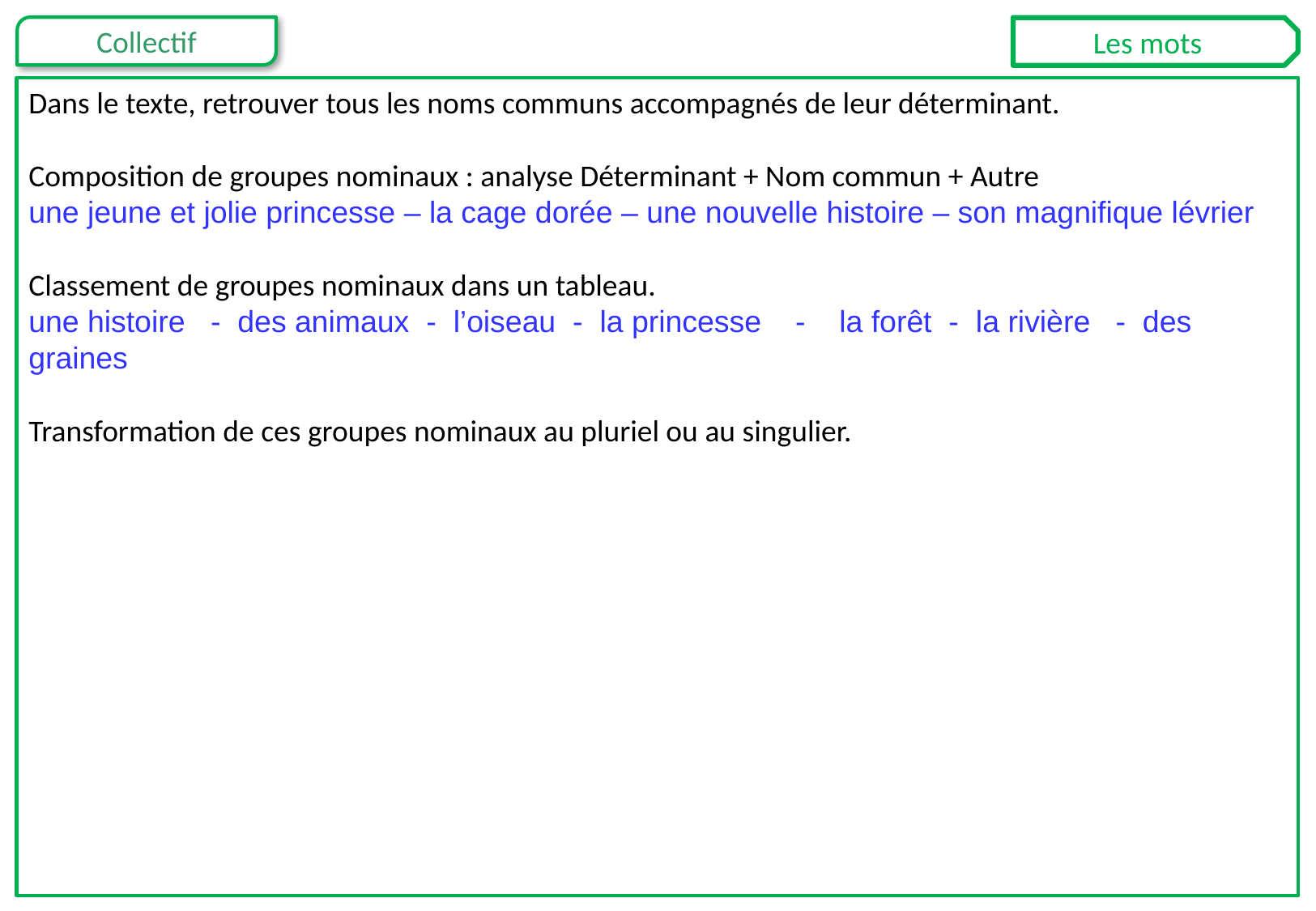

Les mots
Dans le texte, retrouver tous les noms communs accompagnés de leur déterminant.

Composition de groupes nominaux : analyse Déterminant + Nom commun + Autre
une jeune et jolie princesse – la cage dorée – une nouvelle histoire – son magnifique lévrier

Classement de groupes nominaux dans un tableau.
une histoire   -  des animaux  -  l’oiseau  -  la princesse    -    la forêt  -  la rivière   -  des graines

Transformation de ces groupes nominaux au pluriel ou au singulier.